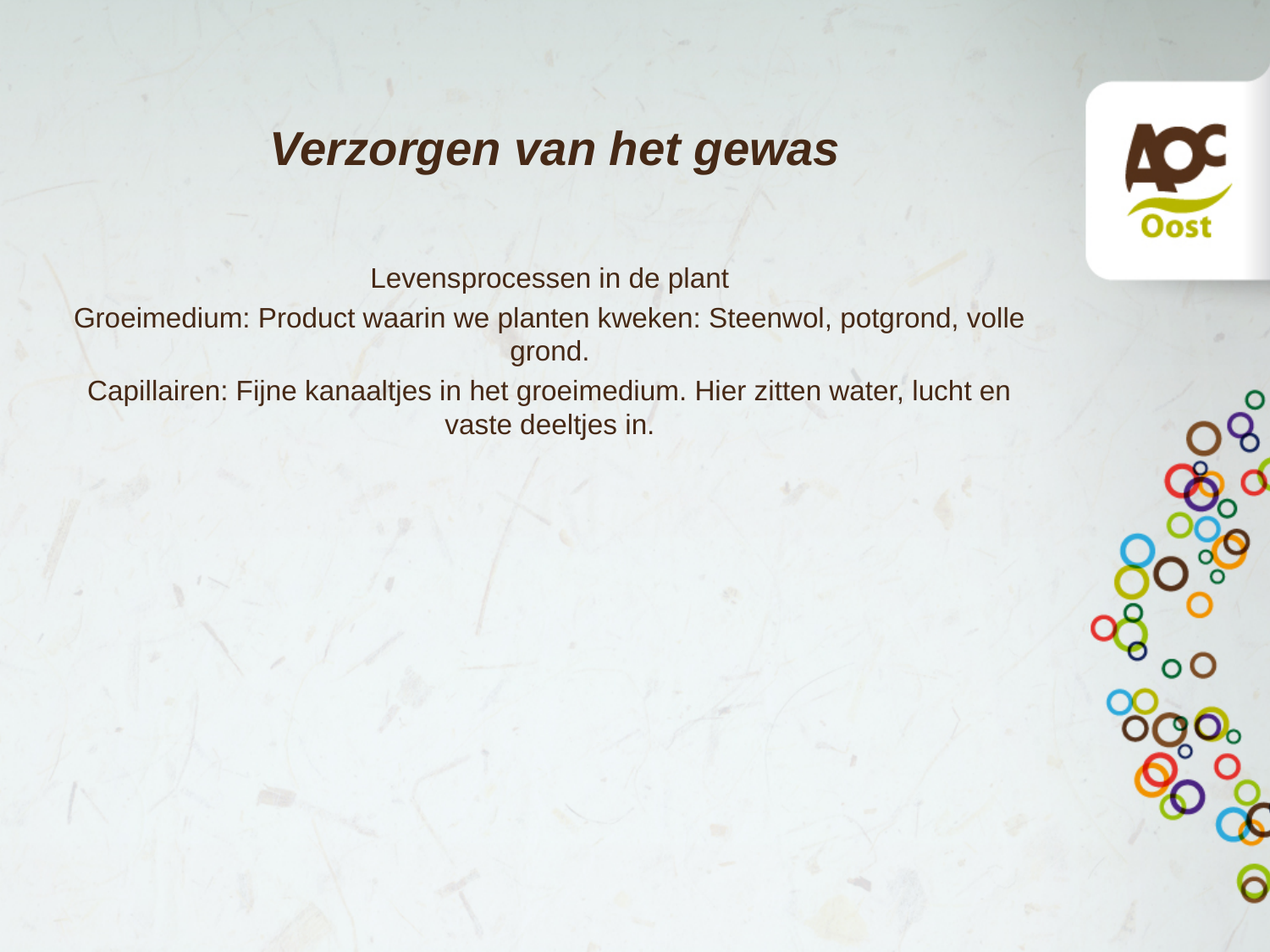

# Verzorgen van het gewas

Levensprocessen in de plant
Groeimedium: Product waarin we planten kweken: Steenwol, potgrond, volle grond.
Capillairen: Fijne kanaaltjes in het groeimedium. Hier zitten water, lucht en vaste deeltjes in.